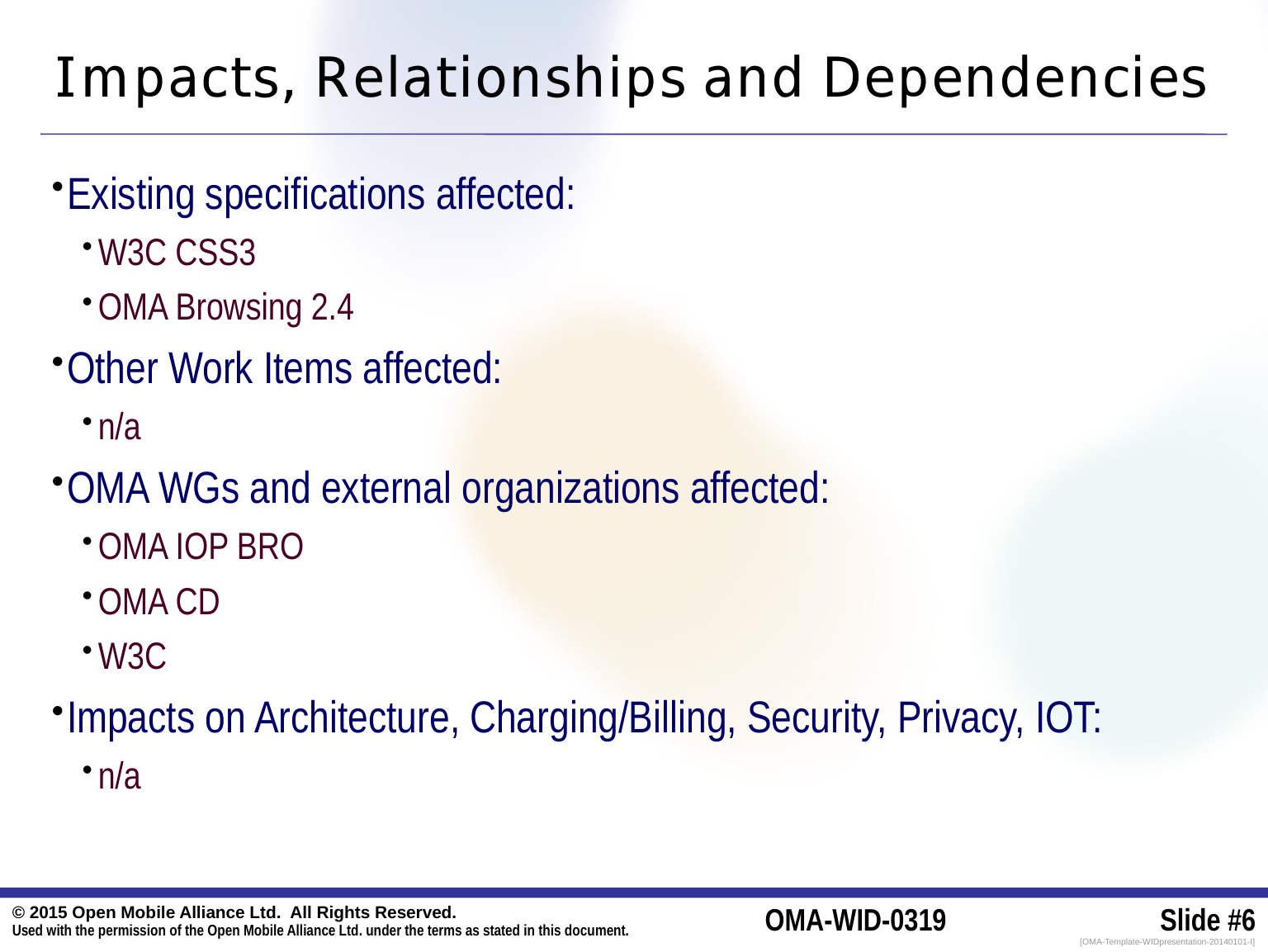

# Impacts, Relationships and Dependencies
Existing specifications affected:
W3C CSS3
OMA Browsing 2.4
Other Work Items affected:
n/a
OMA WGs and external organizations affected:
OMA IOP BRO
OMA CD
W3C
Impacts on Architecture, Charging/Billing, Security, Privacy, IOT:
n/a